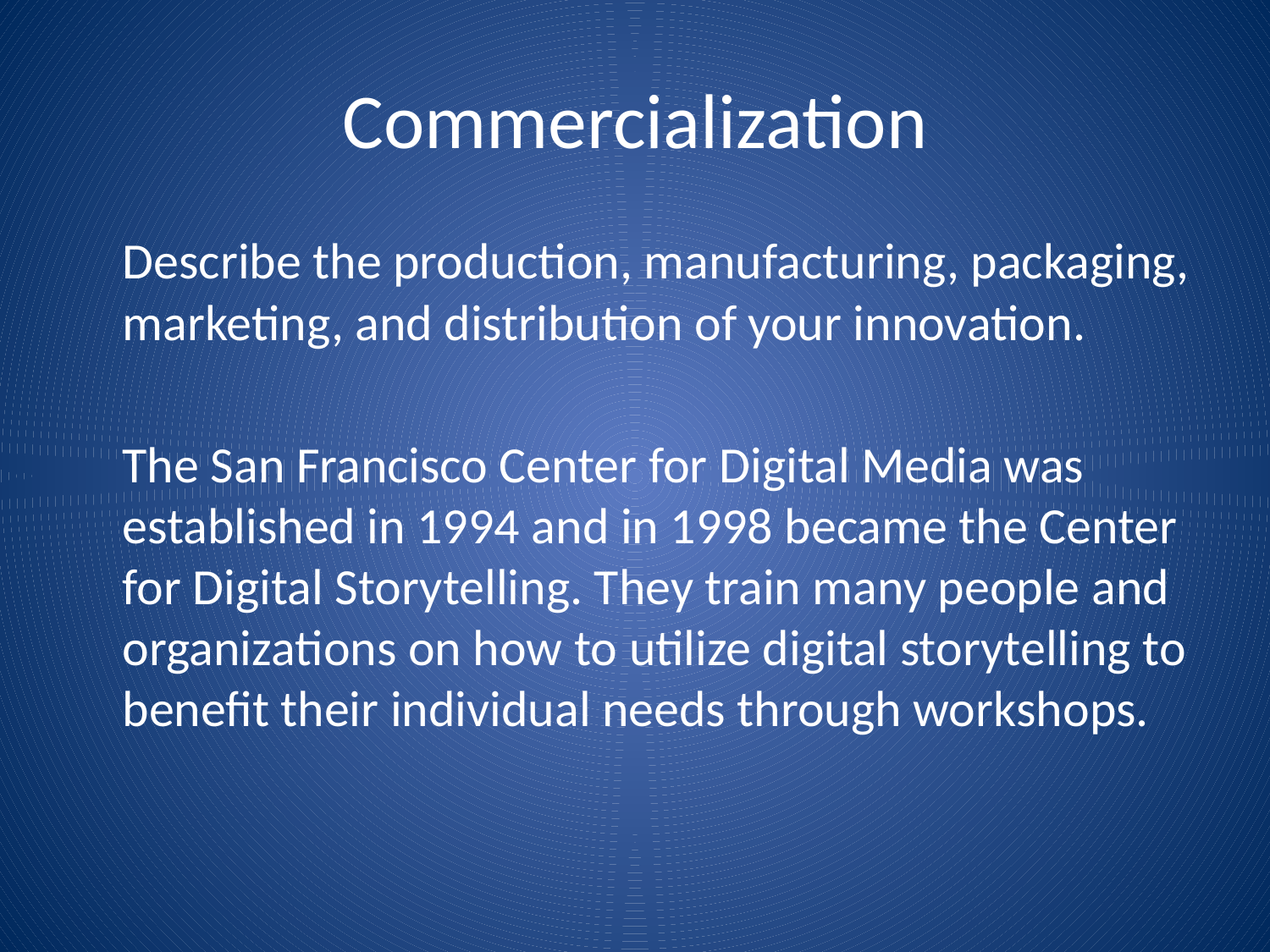

# Commercialization
	Describe the production, manufacturing, packaging, marketing, and distribution of your innovation.

	The San Francisco Center for Digital Media was established in 1994 and in 1998 became the Center for Digital Storytelling. They train many people and organizations on how to utilize digital storytelling to benefit their individual needs through workshops.